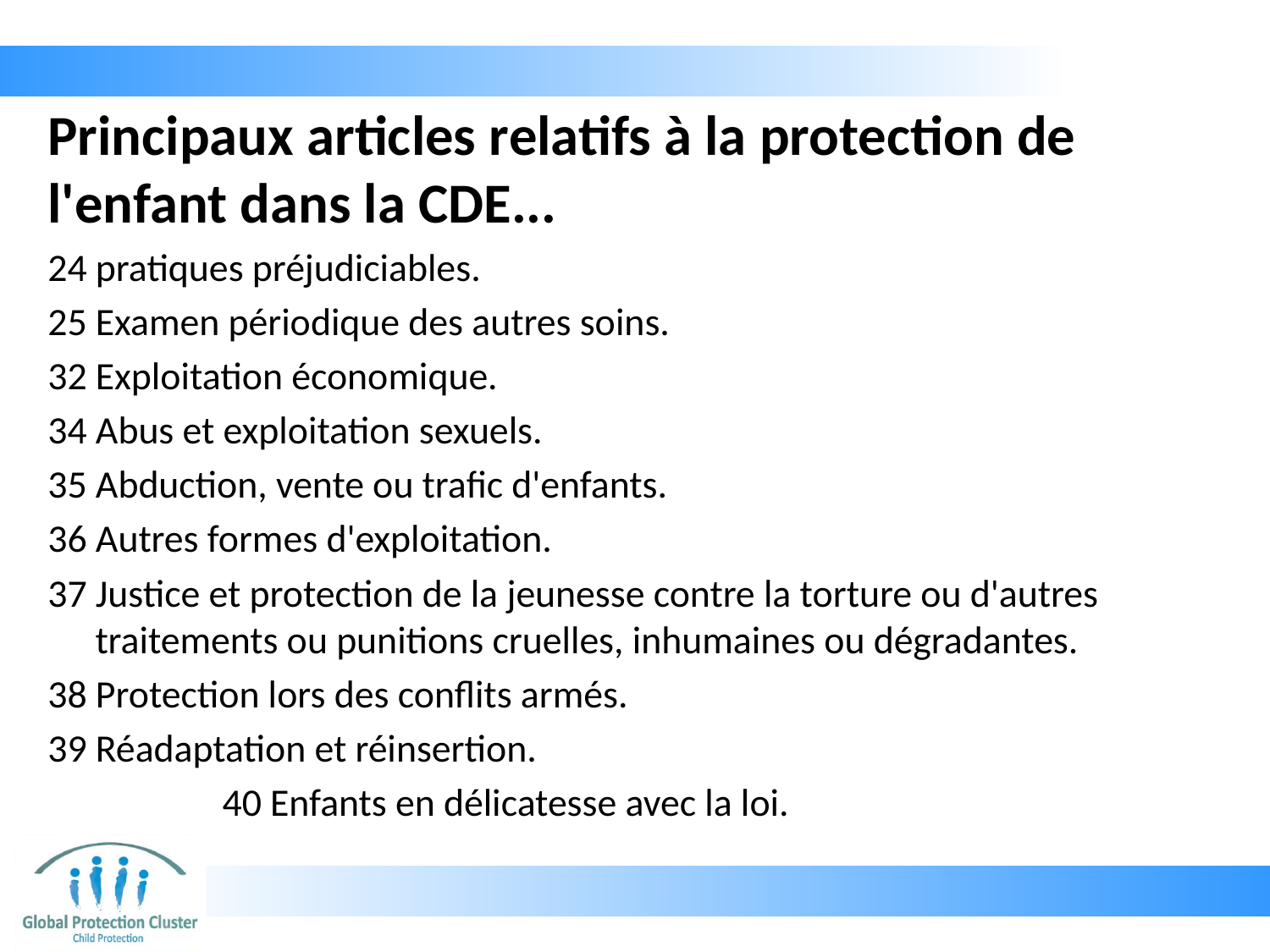

# Principaux articles relatifs à la protection de l'enfant dans la CDE...
24 pratiques préjudiciables.
25 Examen périodique des autres soins.
32 Exploitation économique.
34 Abus et exploitation sexuels.
35 Abduction, vente ou trafic d'enfants.
36 Autres formes d'exploitation.
37 Justice et protection de la jeunesse contre la torture ou d'autres traitements ou punitions cruelles, inhumaines ou dégradantes.
38 Protection lors des conflits armés.
39 Réadaptation et réinsertion.
		40 Enfants en délicatesse avec la loi.